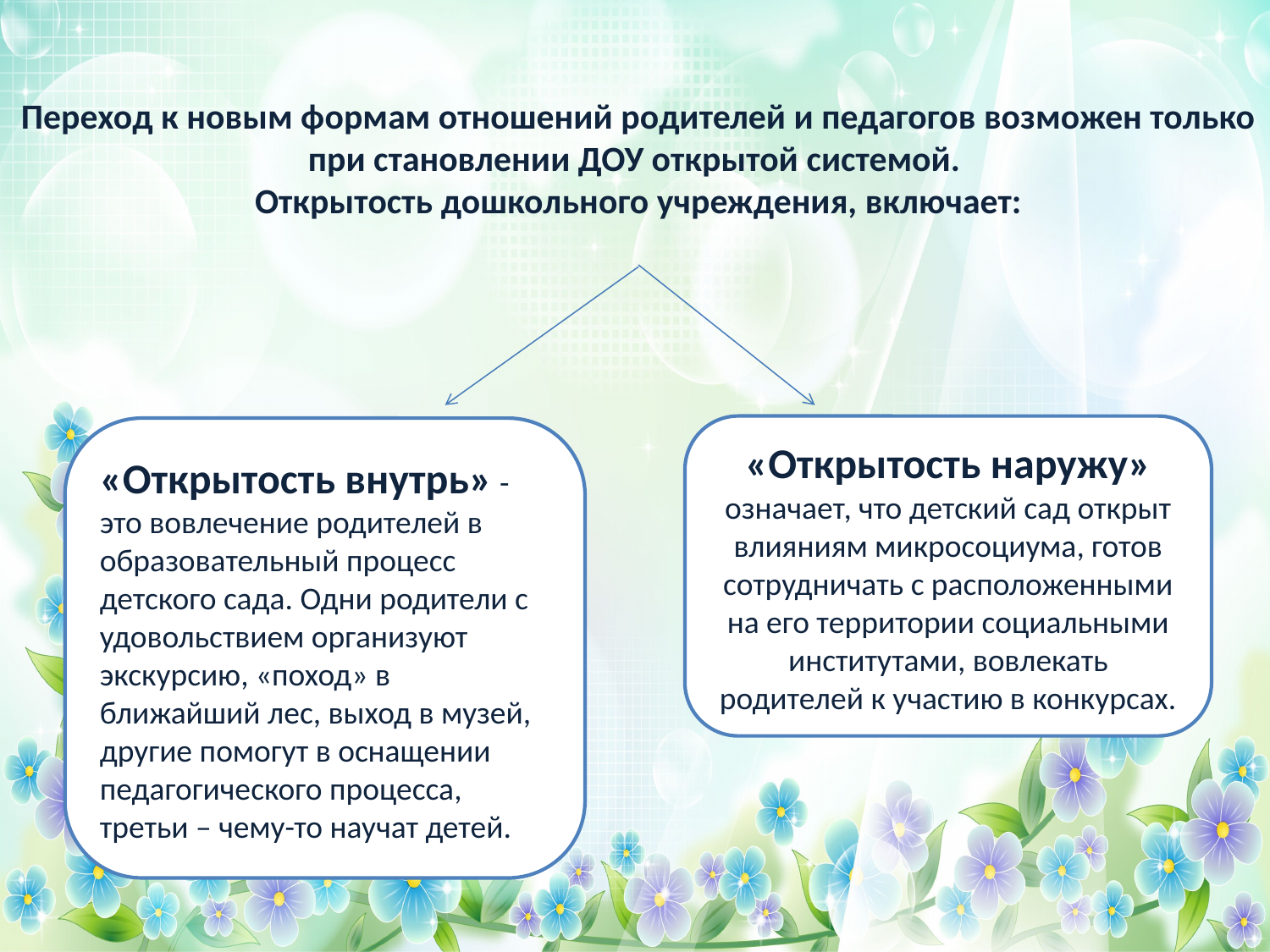

Переход к новым формам отношений родителей и педагогов возможен только при становлении ДОУ открытой системой.
Открытость дошкольного учреждения, включает:

«Открытость наружу» означает, что детский сад открыт влияниям микросоциума, готов сотрудничать с расположенными на его территории социальными институтами, вовлекать родителей к участию в конкурсах.
«Открытость внутрь» - это вовлечение родителей в образовательный процесс детского сада. Одни родители с удовольствием организуют экскурсию, «поход» в ближайший лес, выход в музей, другие помогут в оснащении педагогического процесса, третьи – чему-то научат детей.